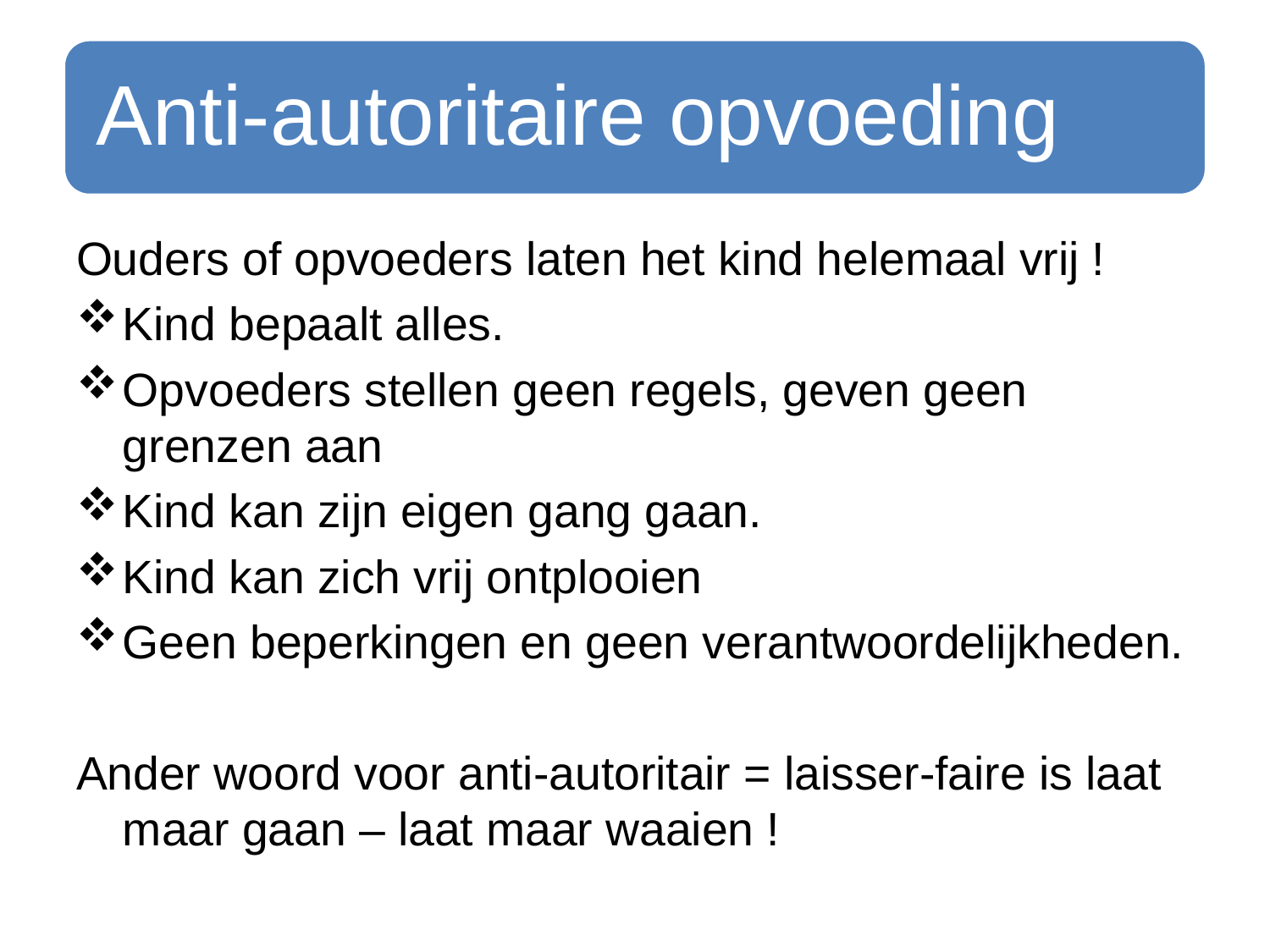

Anti-autoritaire opvoeding
Ouders of opvoeders laten het kind helemaal vrij !
Kind bepaalt alles.
Opvoeders stellen geen regels, geven geen grenzen aan
Kind kan zijn eigen gang gaan.
Kind kan zich vrij ontplooien
Geen beperkingen en geen verantwoordelijkheden.

Ander woord voor anti-autoritair = laisser-faire is laat maar gaan – laat maar waaien !